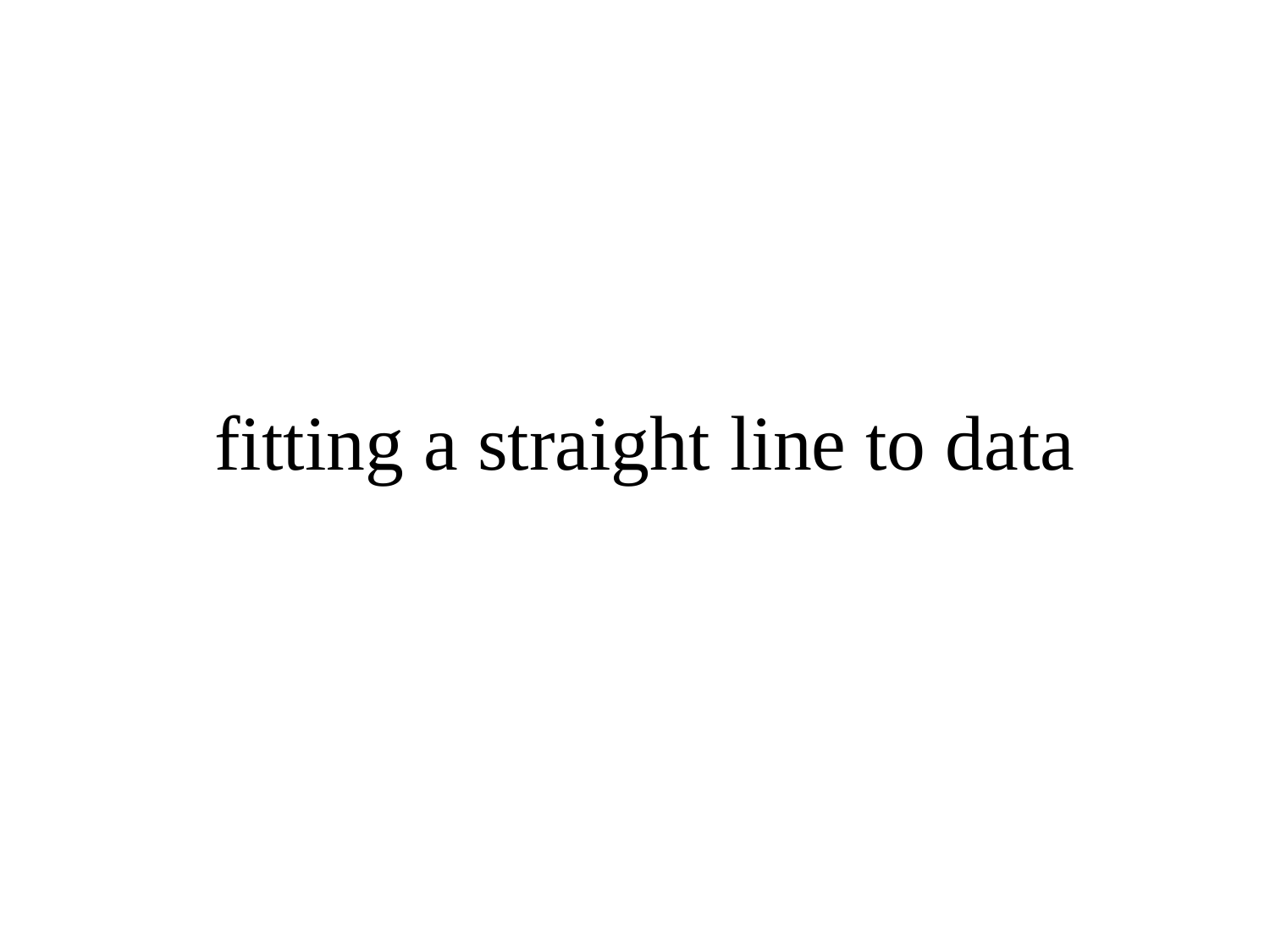

# fitting a straight line to data